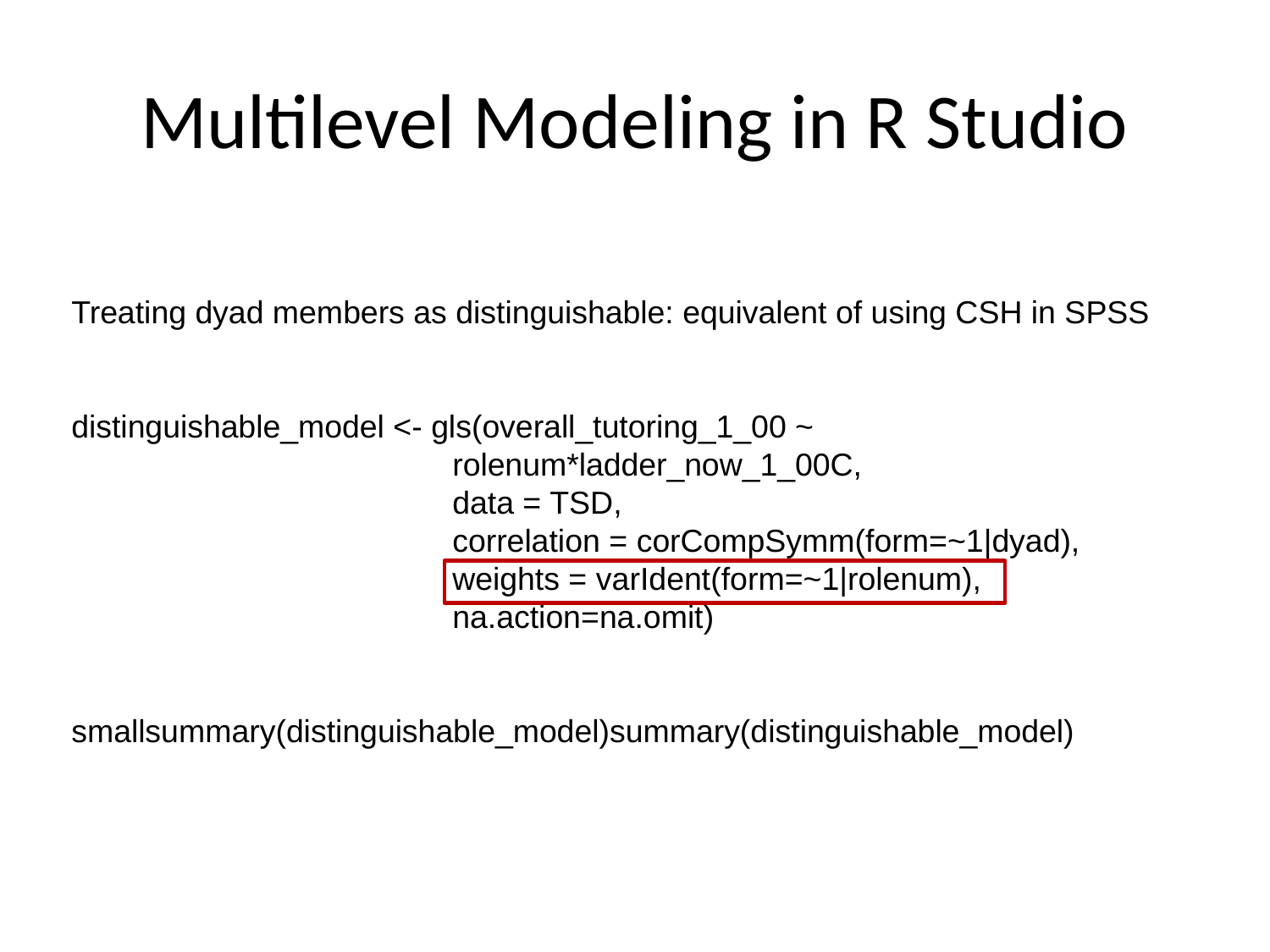

# Multilevel Modeling in R Studio
Treating dyad members as distinguishable: equivalent of using CSH in SPSS

distinguishable_model <- gls(overall_tutoring_1_00 ~ 						rolenum*ladder_now_1_00C,
			data = TSD,
			correlation = corCompSymm(form=~1|dyad),
			weights = varIdent(form=~1|rolenum), 				na.action=na.omit)

smallsummary(distinguishable_model)summary(distinguishable_model)